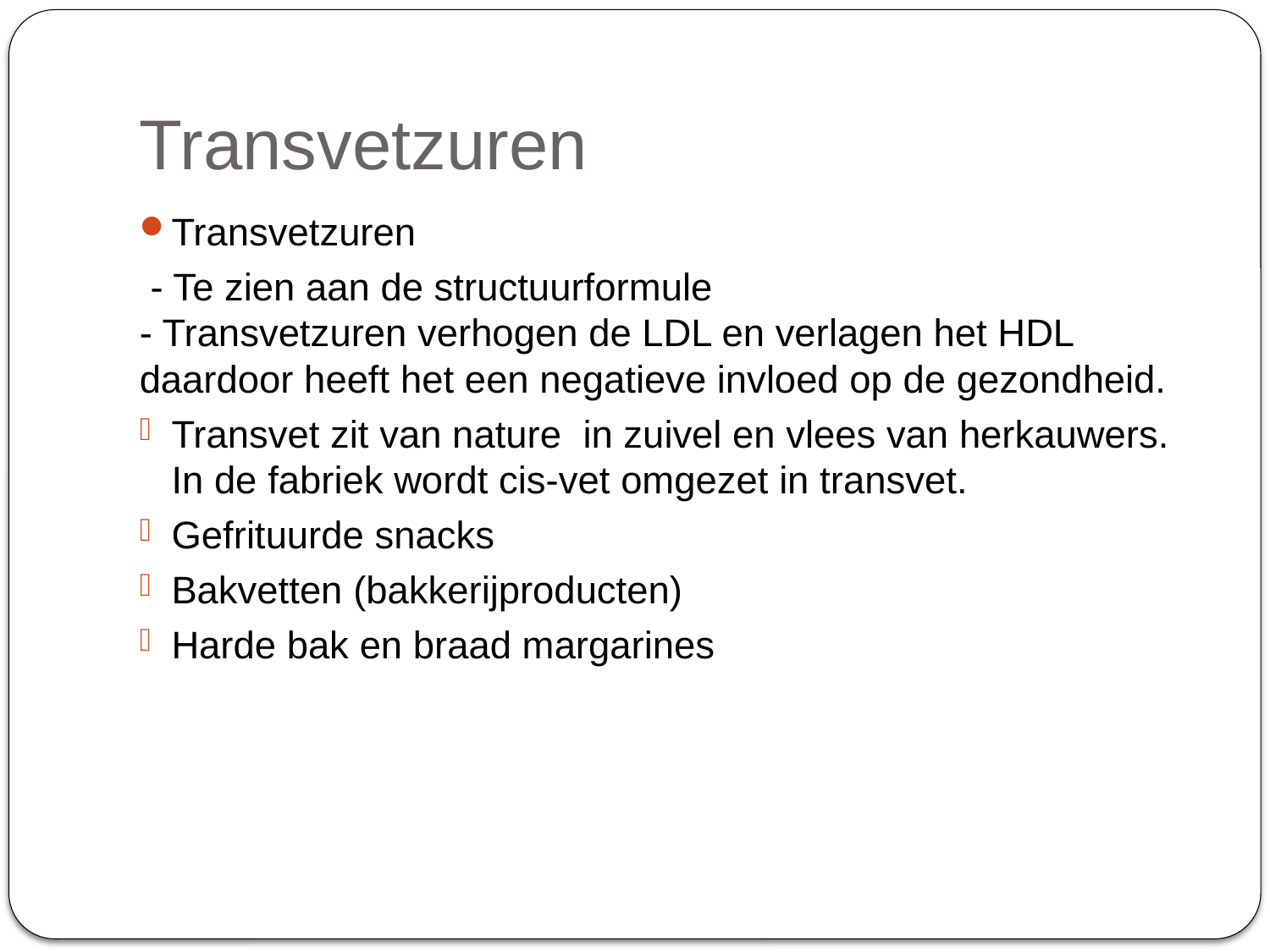

# Transvetzuren
Transvetzuren
 - Te zien aan de structuurformule
- Transvetzuren verhogen de LDL en verlagen het HDL
daardoor heeft het een negatieve invloed op de gezondheid.
Transvet zit van nature  in zuivel en vlees van herkauwers. In de fabriek wordt cis-vet omgezet in transvet.
Gefrituurde snacks
Bakvetten (bakkerijproducten)
Harde bak en braad margarines